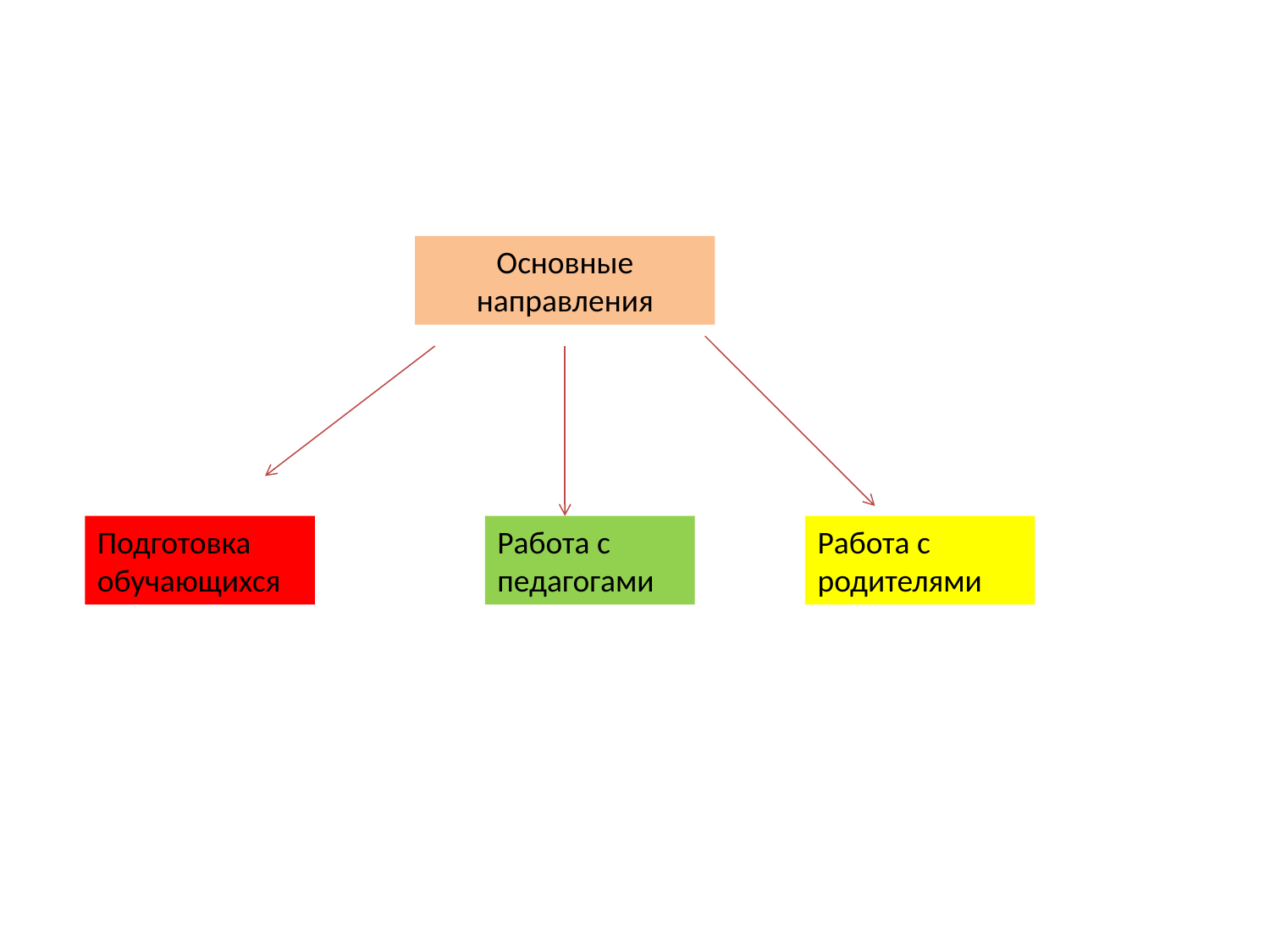

#
Основные направления
Подготовка обучающихся
Работа с педагогами
Работа с родителями